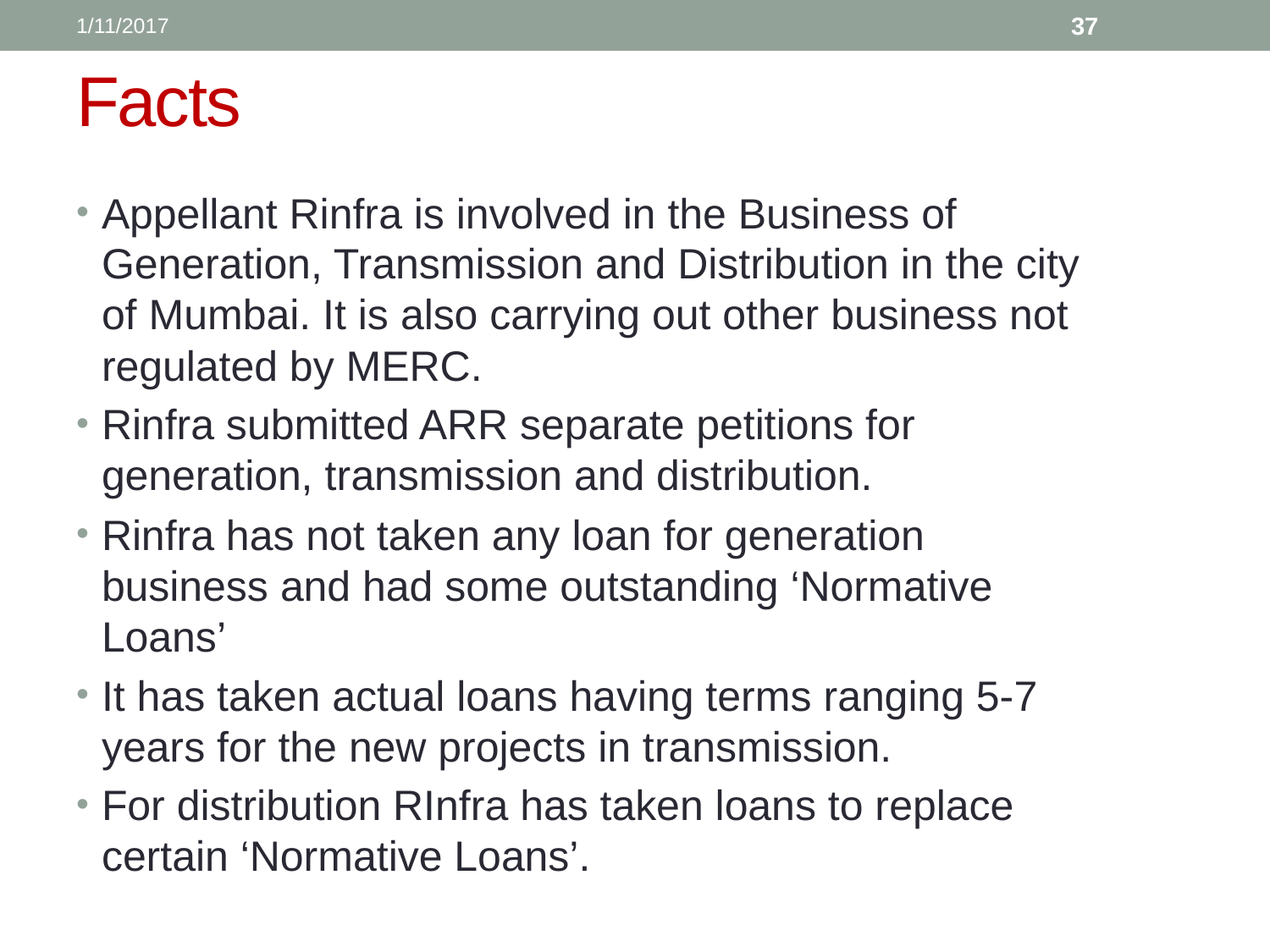

1/11/2017
37
# Facts
Appellant Rinfra is involved in the Business of Generation, Transmission and Distribution in the city of Mumbai. It is also carrying out other business not regulated by MERC.
Rinfra submitted ARR separate petitions for generation, transmission and distribution.
Rinfra has not taken any loan for generation business and had some outstanding ‘Normative Loans’
It has taken actual loans having terms ranging 5-7 years for the new projects in transmission.
For distribution RInfra has taken loans to replace certain ‘Normative Loans’.